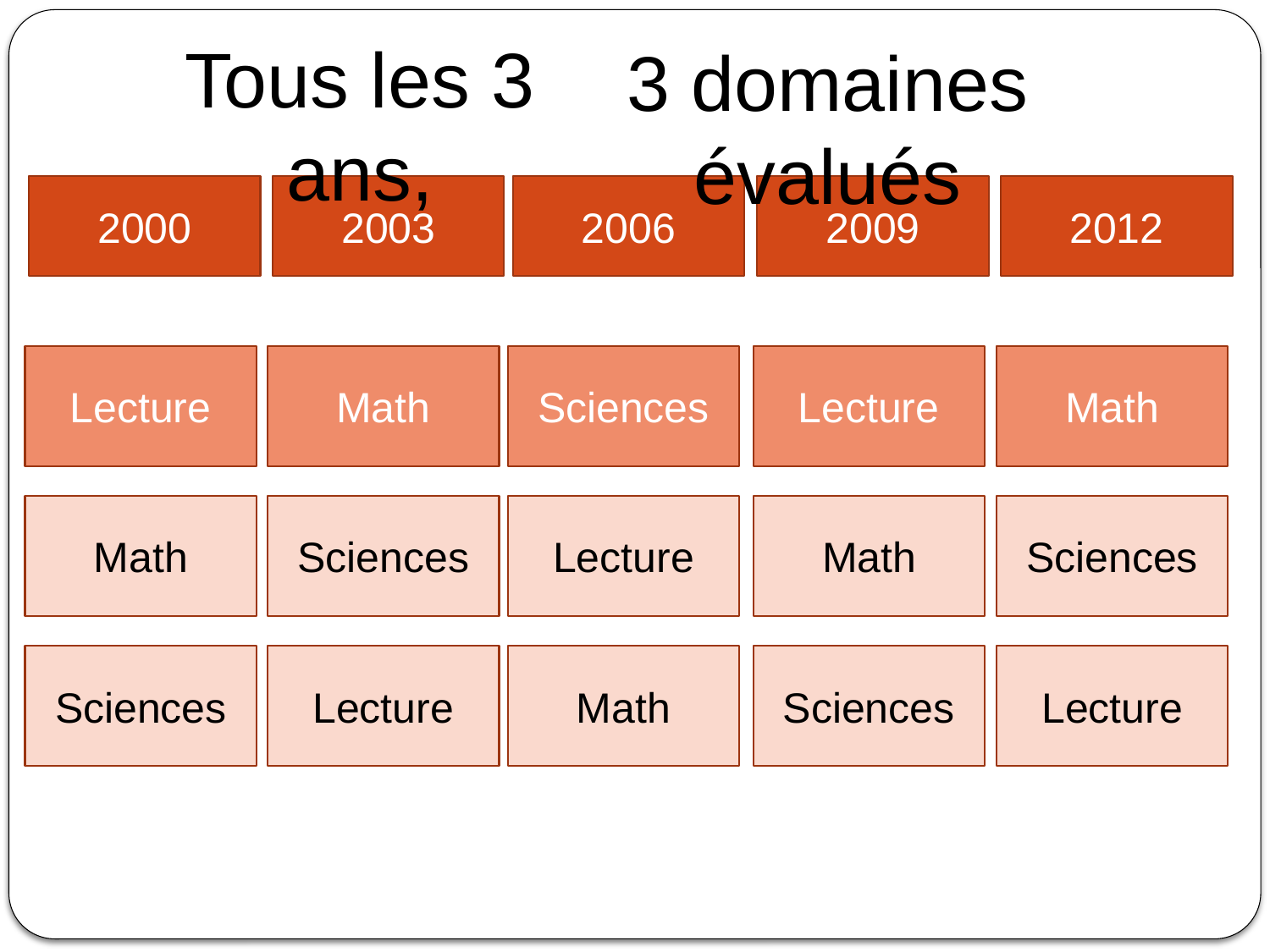

Tous les 3 ans,
3 domaines évalués
2003
2006
2009
2012
2000
Lecture
Math
Sciences
Lecture
Math
Math
Sciences
Lecture
Math
Sciences
Sciences
Lecture
Math
Sciences
Lecture